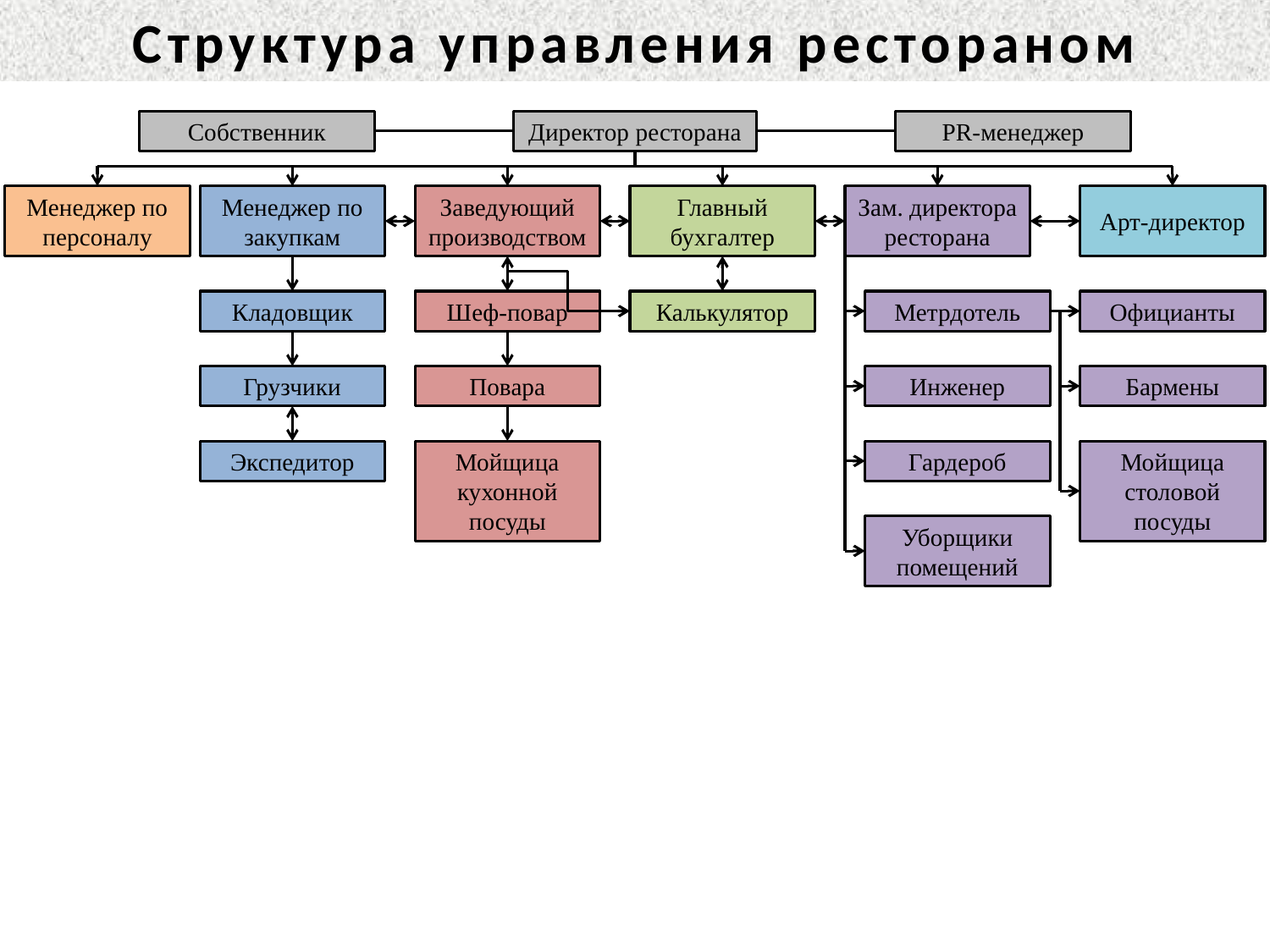

# Структура управления рестораном
Директор ресторана
Собственник
PR-менеджер
Менеджер по персоналу
Менеджер по закупкам
Заведующий производством
Главный бухгалтер
Зам. директора ресторана
Арт-директор
Кладовщик
Метрдотель
Официанты
Шеф-повар
Калькулятор
Грузчики
Инженер
Бармены
Повара
Экспедитор
Мойщица столовой посуды
Мойщица кухонной посуды
Гардероб
Уборщики помещений